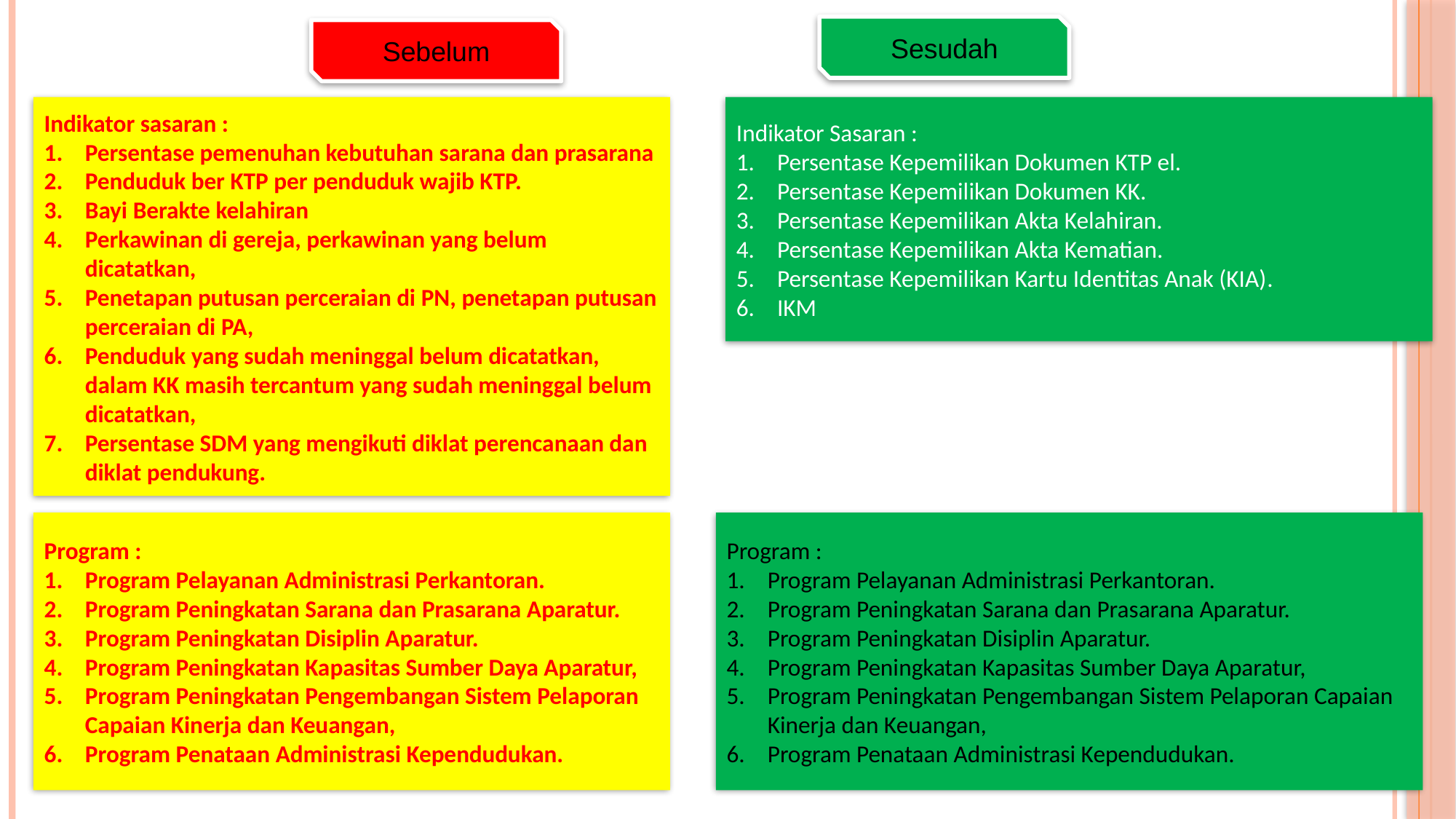

Sesudah
Sebelum
Indikator sasaran :
Persentase pemenuhan kebutuhan sarana dan prasarana
Penduduk ber KTP per penduduk wajib KTP.
Bayi Berakte kelahiran
Perkawinan di gereja, perkawinan yang belum dicatatkan,
Penetapan putusan perceraian di PN, penetapan putusan perceraian di PA,
Penduduk yang sudah meninggal belum dicatatkan, dalam KK masih tercantum yang sudah meninggal belum dicatatkan,
Persentase SDM yang mengikuti diklat perencanaan dan diklat pendukung.
Indikator Sasaran :
Persentase Kepemilikan Dokumen KTP el.
Persentase Kepemilikan Dokumen KK.
Persentase Kepemilikan Akta Kelahiran.
Persentase Kepemilikan Akta Kematian.
Persentase Kepemilikan Kartu Identitas Anak (KIA).
IKM
Program :
Program Pelayanan Administrasi Perkantoran.
Program Peningkatan Sarana dan Prasarana Aparatur.
Program Peningkatan Disiplin Aparatur.
Program Peningkatan Kapasitas Sumber Daya Aparatur,
Program Peningkatan Pengembangan Sistem Pelaporan Capaian Kinerja dan Keuangan,
Program Penataan Administrasi Kependudukan.
Program :
Program Pelayanan Administrasi Perkantoran.
Program Peningkatan Sarana dan Prasarana Aparatur.
Program Peningkatan Disiplin Aparatur.
Program Peningkatan Kapasitas Sumber Daya Aparatur,
Program Peningkatan Pengembangan Sistem Pelaporan Capaian Kinerja dan Keuangan,
Program Penataan Administrasi Kependudukan.